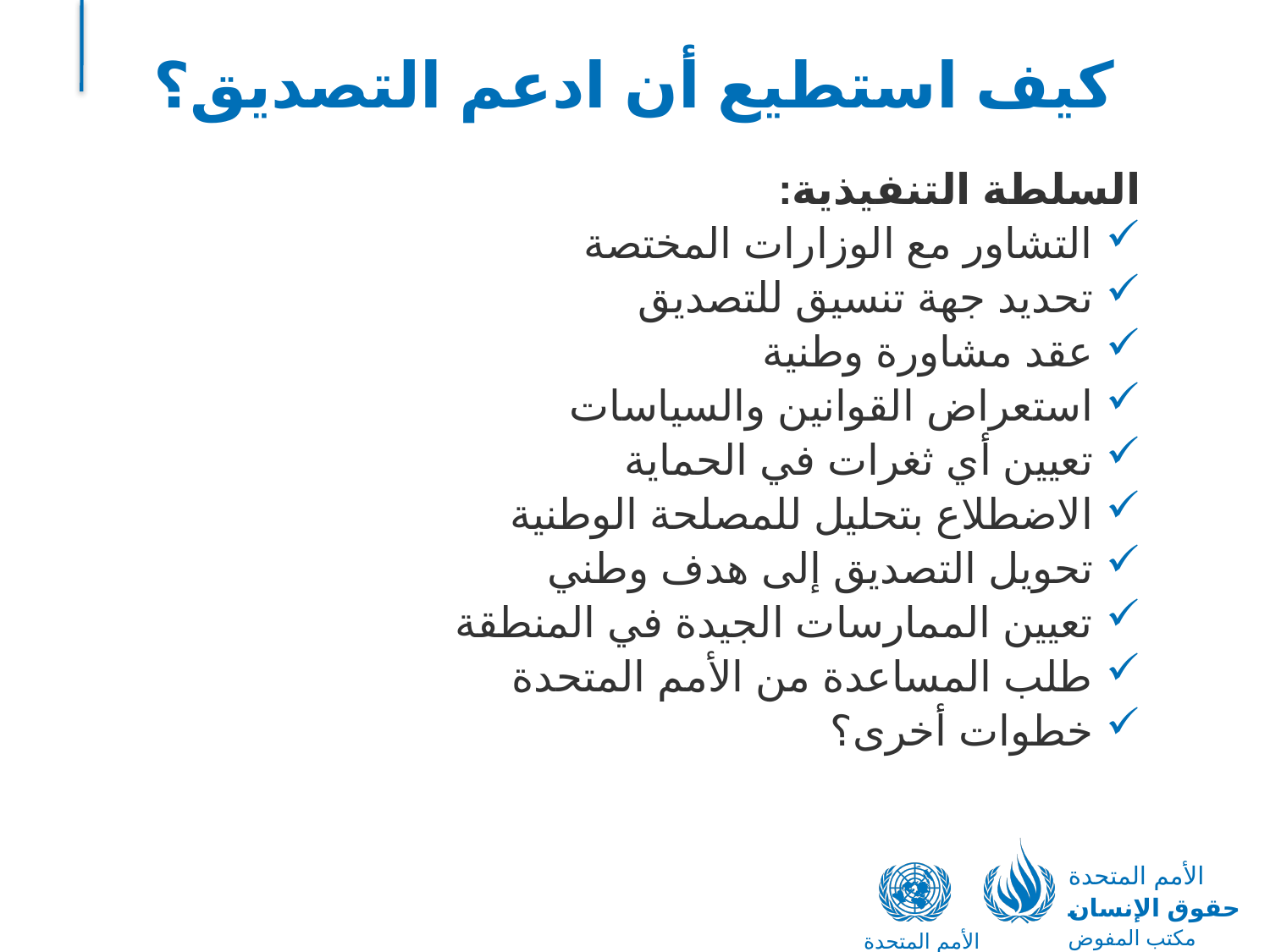

# كيف استطيع أن ادعم التصديق؟
السلطة التنفيذية:
التشاور مع الوزارات المختصة
تحديد جهة تنسيق للتصديق
عقد مشاورة وطنية
استعراض القوانين والسياسات
تعيين أي ثغرات في الحماية
الاضطلاع بتحليل للمصلحة الوطنية
تحويل التصديق إلى هدف وطني
تعيين الممارسات الجيدة في المنطقة
طلب المساعدة من الأمم المتحدة
خطوات أخرى؟

الأمم المتحدة
حقوق الإنسان
مكتب المفوض السامي
الأمم المتحدة